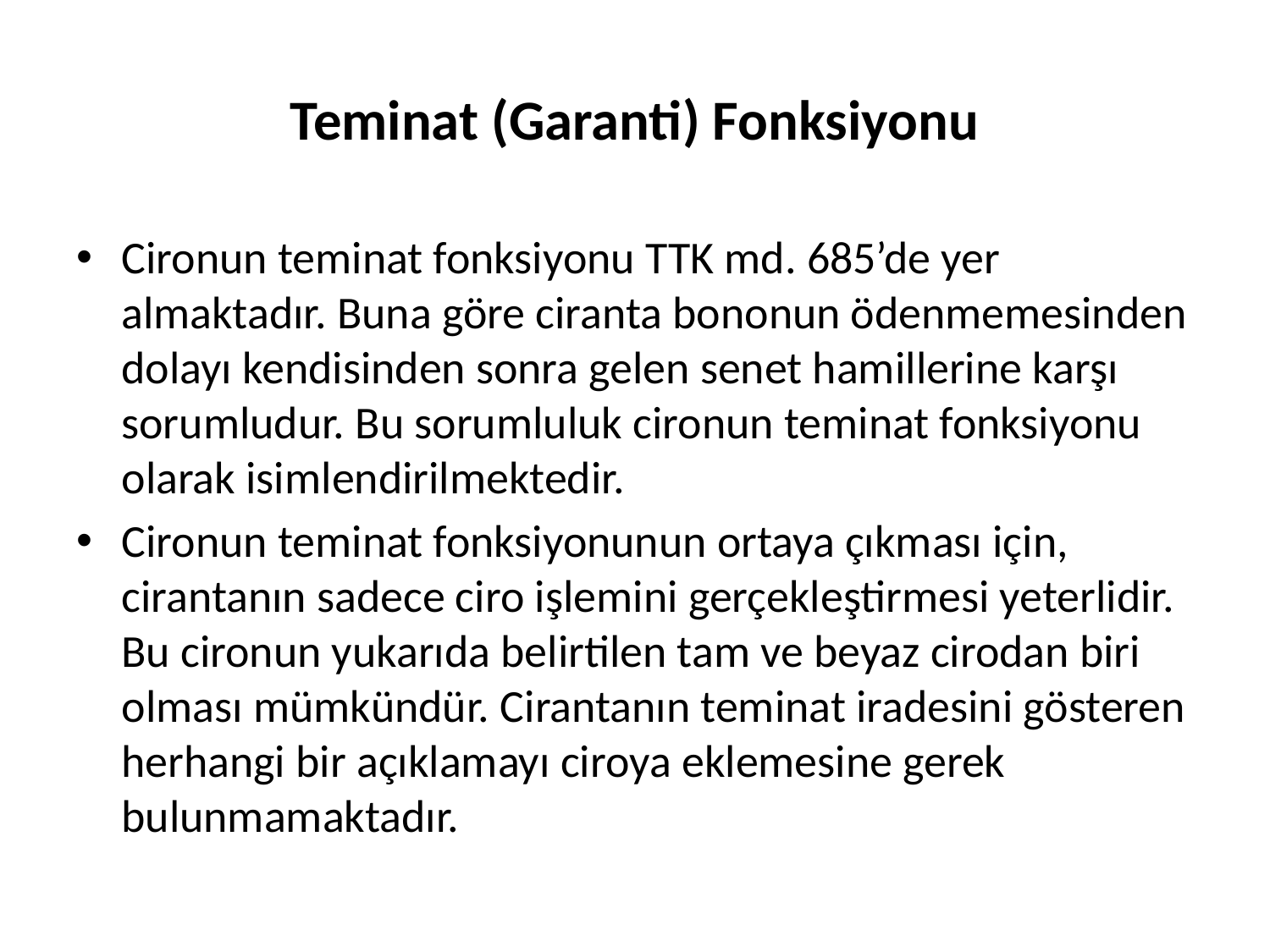

# Teminat (Garanti) Fonksiyonu
Cironun teminat fonksiyonu TTK md. 685’de yer almaktadır. Buna göre ciranta bononun ödenmemesinden dolayı kendisinden sonra gelen senet hamillerine karşı sorumludur. Bu sorumluluk cironun teminat fonksiyonu olarak isimlendirilmektedir.
Cironun teminat fonksiyonunun ortaya çıkması için, cirantanın sadece ciro işlemini gerçekleştirmesi yeterlidir. Bu cironun yukarıda belirtilen tam ve beyaz cirodan biri olması mümkündür. Cirantanın teminat iradesini gösteren herhangi bir açıklamayı ciroya eklemesine gerek bulunmamaktadır.